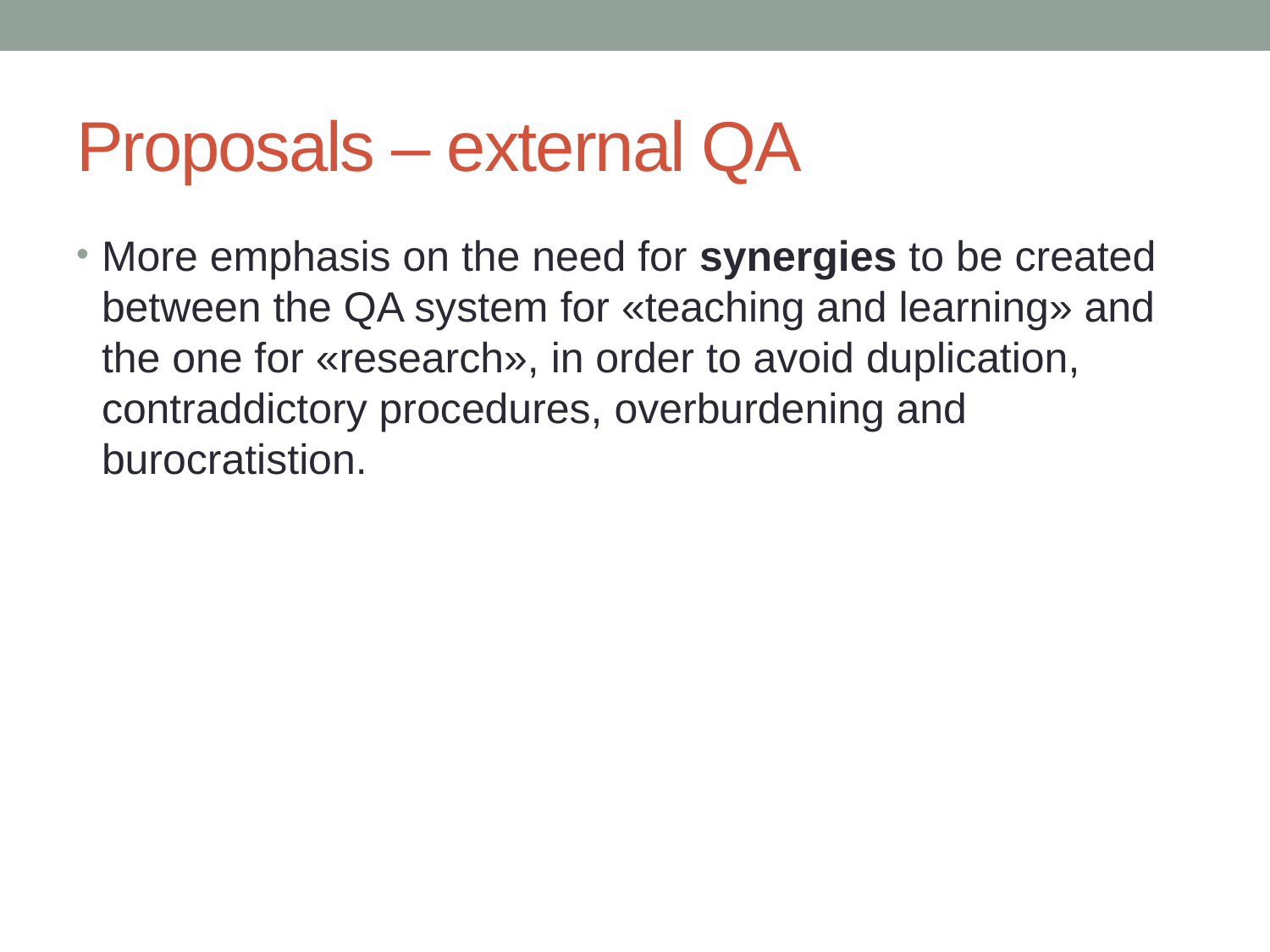

# Proposals – external QA
More emphasis on the need for synergies to be created between the QA system for «teaching and learning» and the one for «research», in order to avoid duplication, contraddictory procedures, overburdening and burocratistion.